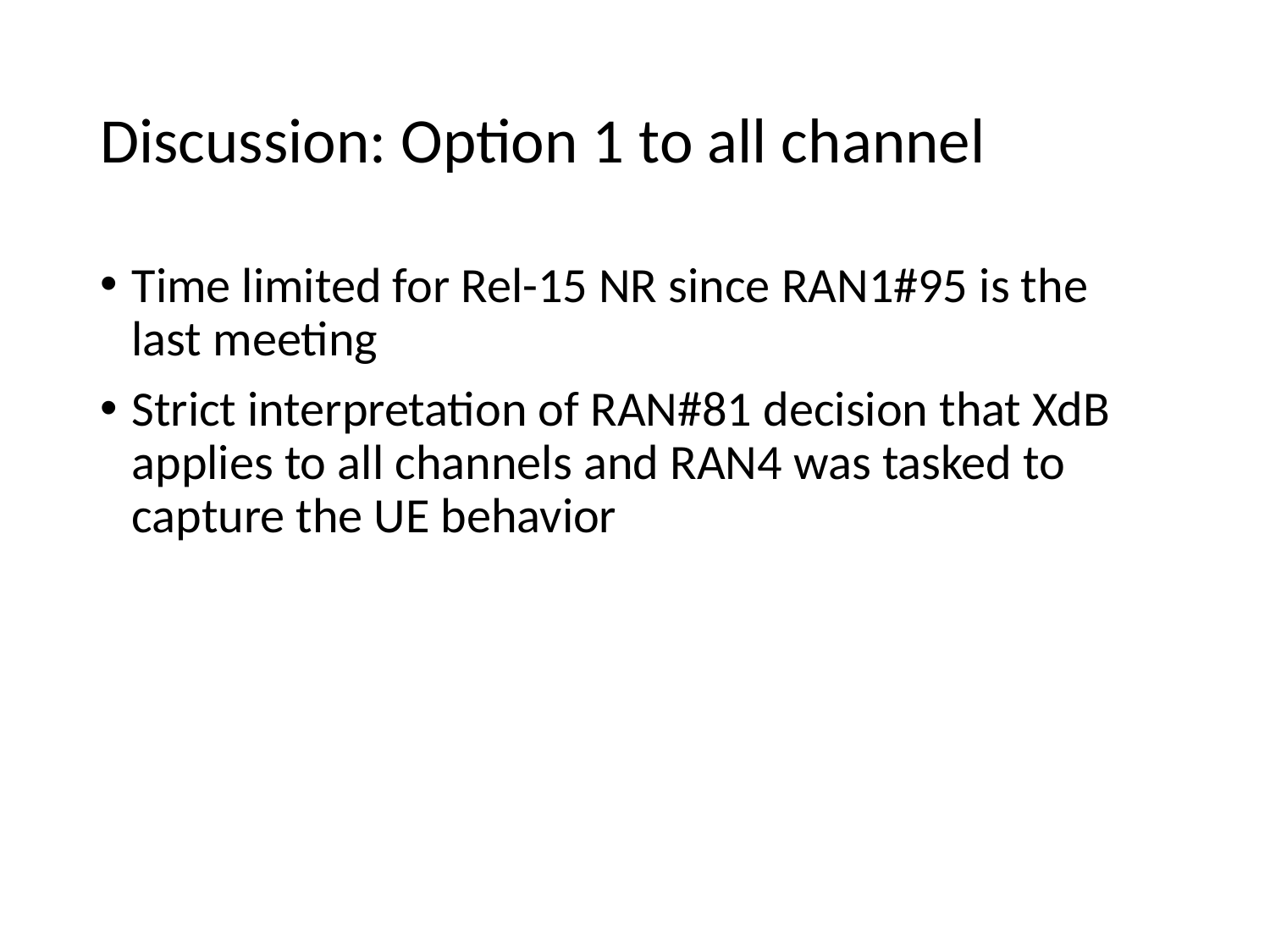

# Discussion: Option 1 to all channel
Time limited for Rel-15 NR since RAN1#95 is the last meeting
Strict interpretation of RAN#81 decision that XdB applies to all channels and RAN4 was tasked to capture the UE behavior